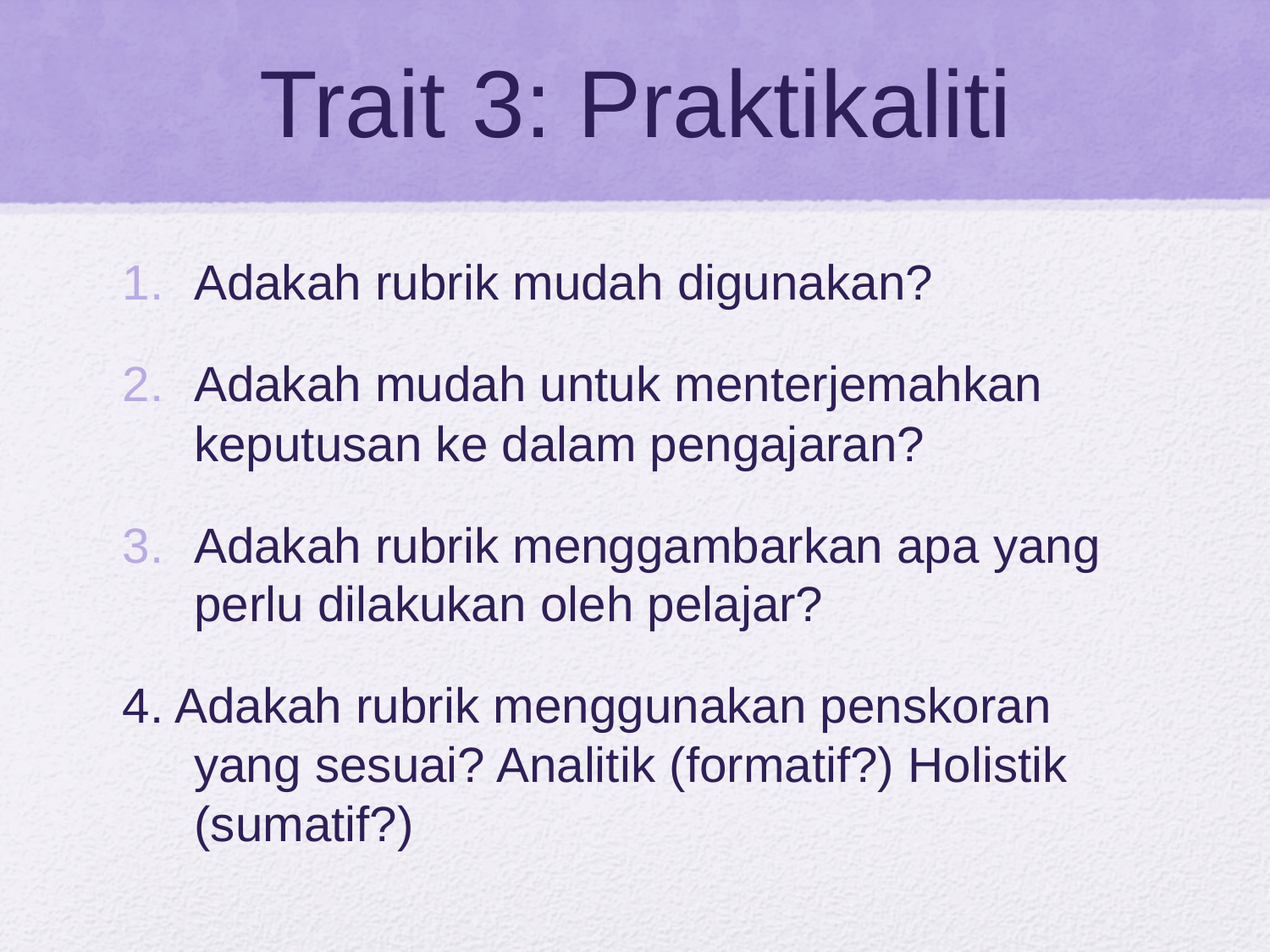

# Trait 3: Praktikaliti
Adakah rubrik mudah digunakan?
Adakah mudah untuk menterjemahkan keputusan ke dalam pengajaran?
Adakah rubrik menggambarkan apa yang perlu dilakukan oleh pelajar?
4. Adakah rubrik menggunakan penskoran yang sesuai? Analitik (formatif?) Holistik (sumatif?)